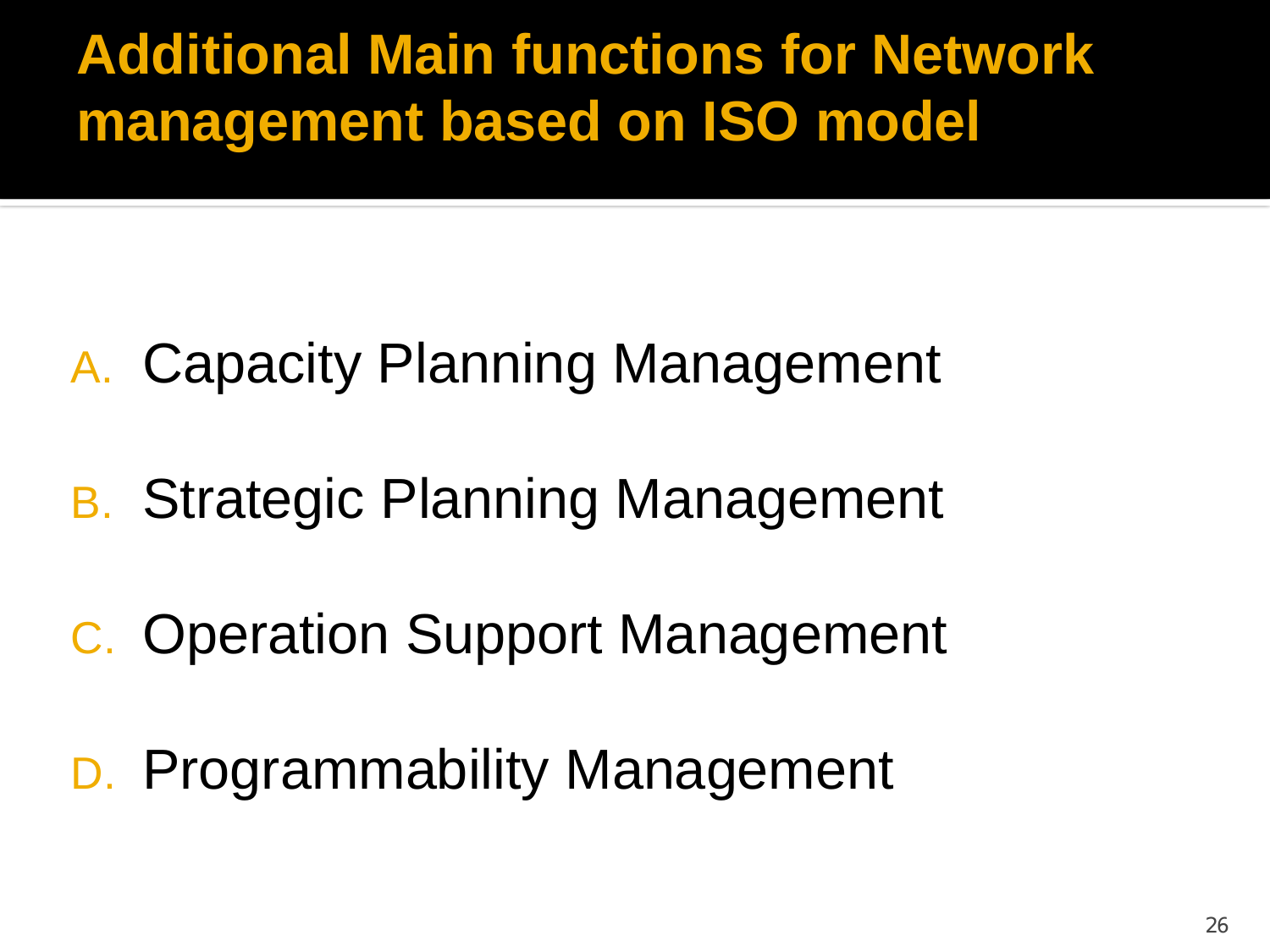

# Additional Main functions for Network management based on ISO model
Capacity Planning Management
Strategic Planning Management
Operation Support Management
Programmability Management

26